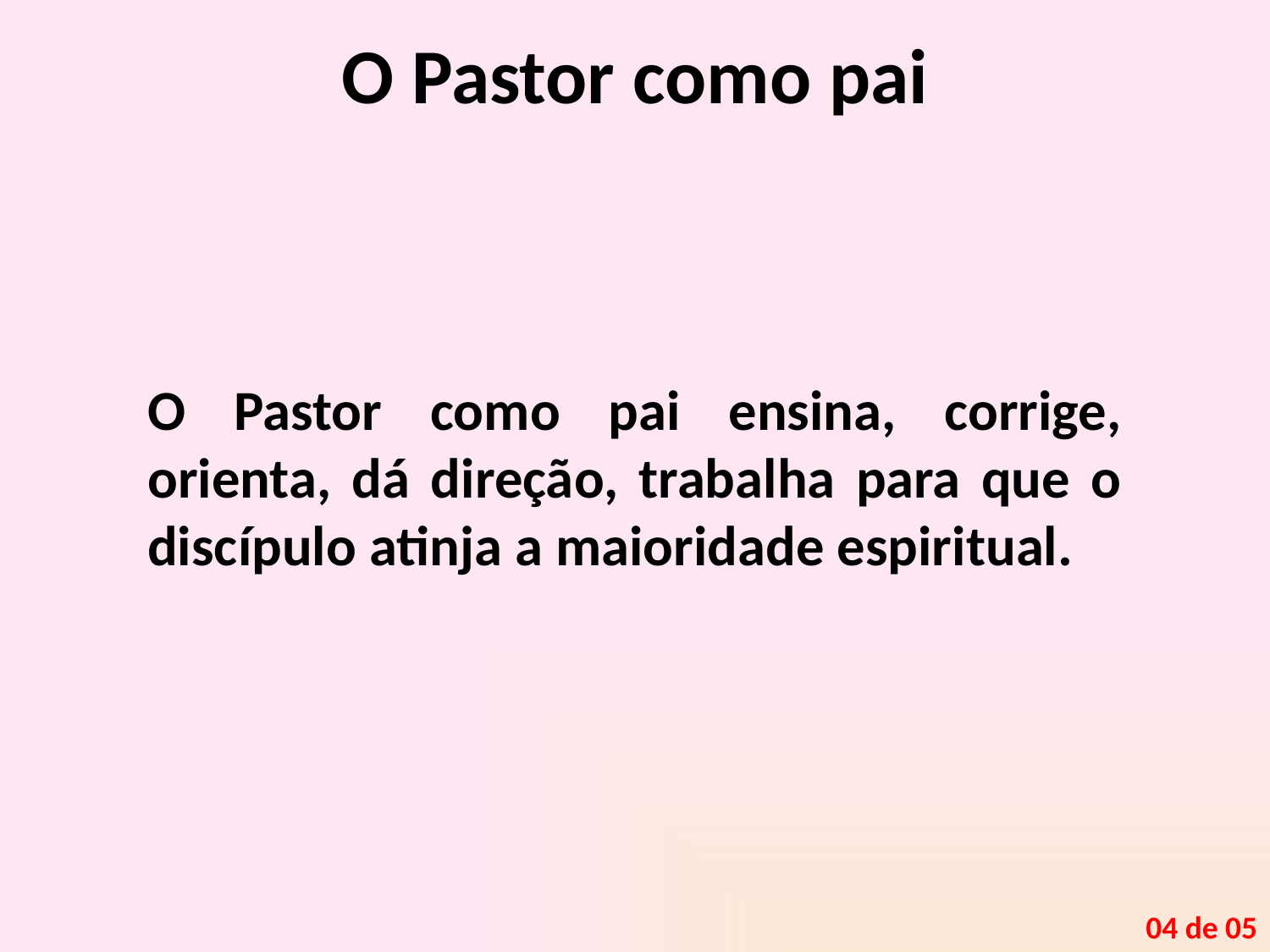

# O Pastor como pai
O Pastor como pai ensina, corrige, orienta, dá direção, trabalha para que o discípulo atinja a maioridade espiritual.
04 de 05